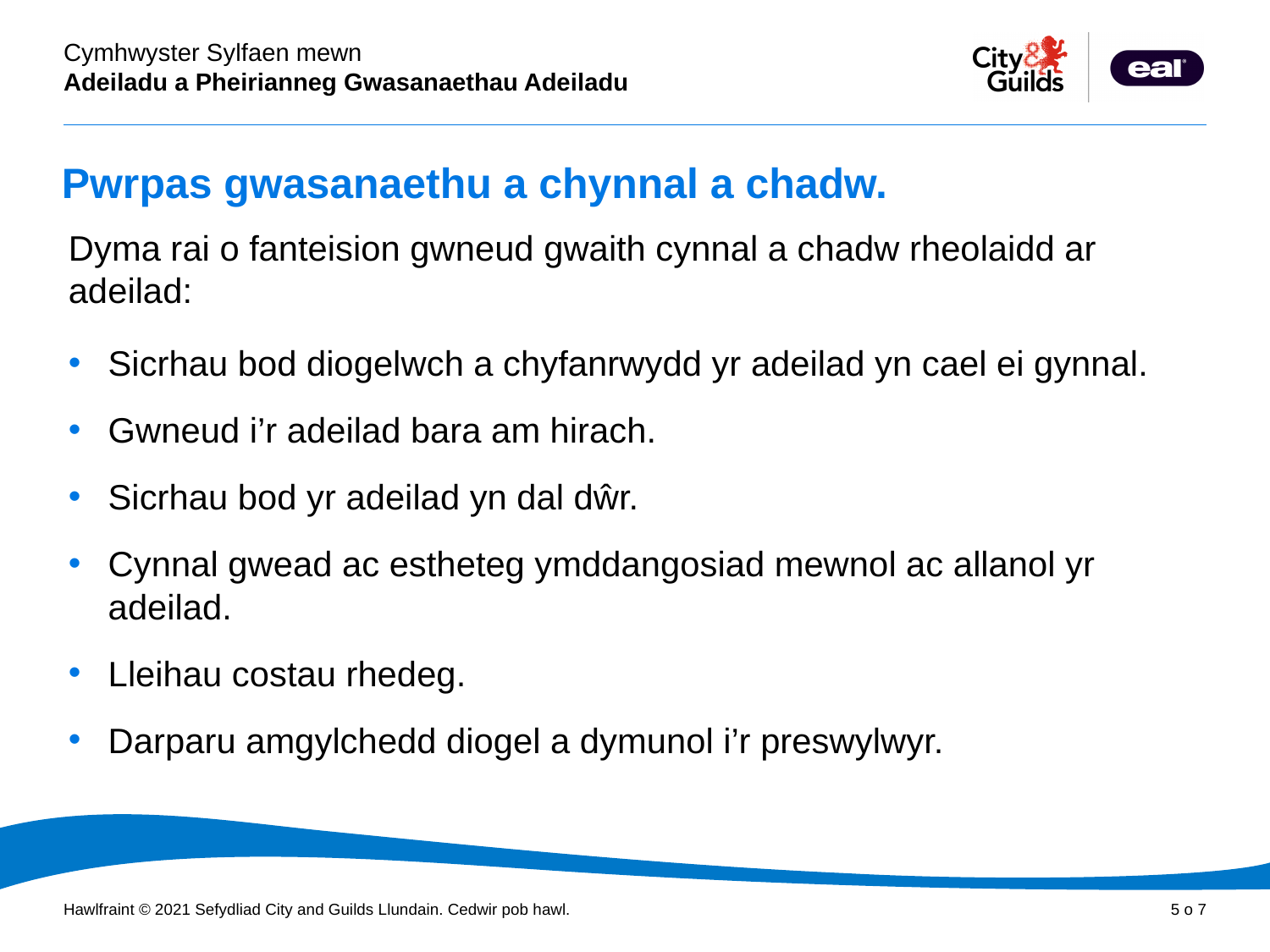

# Pwrpas gwasanaethu a chynnal a chadw.
Dyma rai o fanteision gwneud gwaith cynnal a chadw rheolaidd ar adeilad:
Sicrhau bod diogelwch a chyfanrwydd yr adeilad yn cael ei gynnal.
Gwneud i’r adeilad bara am hirach.
Sicrhau bod yr adeilad yn dal dŵr.
Cynnal gwead ac estheteg ymddangosiad mewnol ac allanol yr adeilad.
Lleihau costau rhedeg.
Darparu amgylchedd diogel a dymunol i’r preswylwyr.